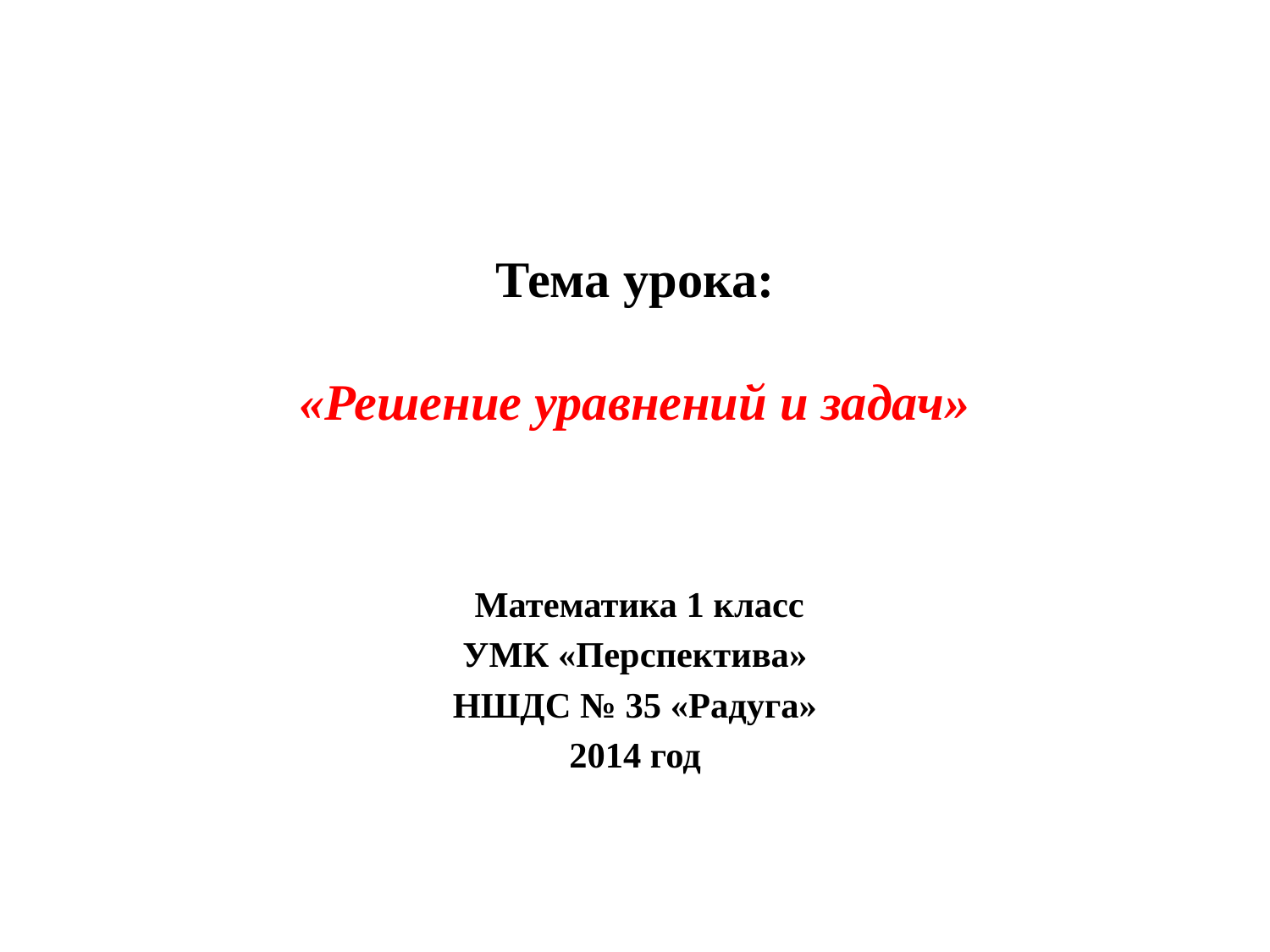

# Тема урока: «Решение уравнений и задач»
 Математика 1 класс
УМК «Перспектива»
НШДС № 35 «Радуга»
2014 год